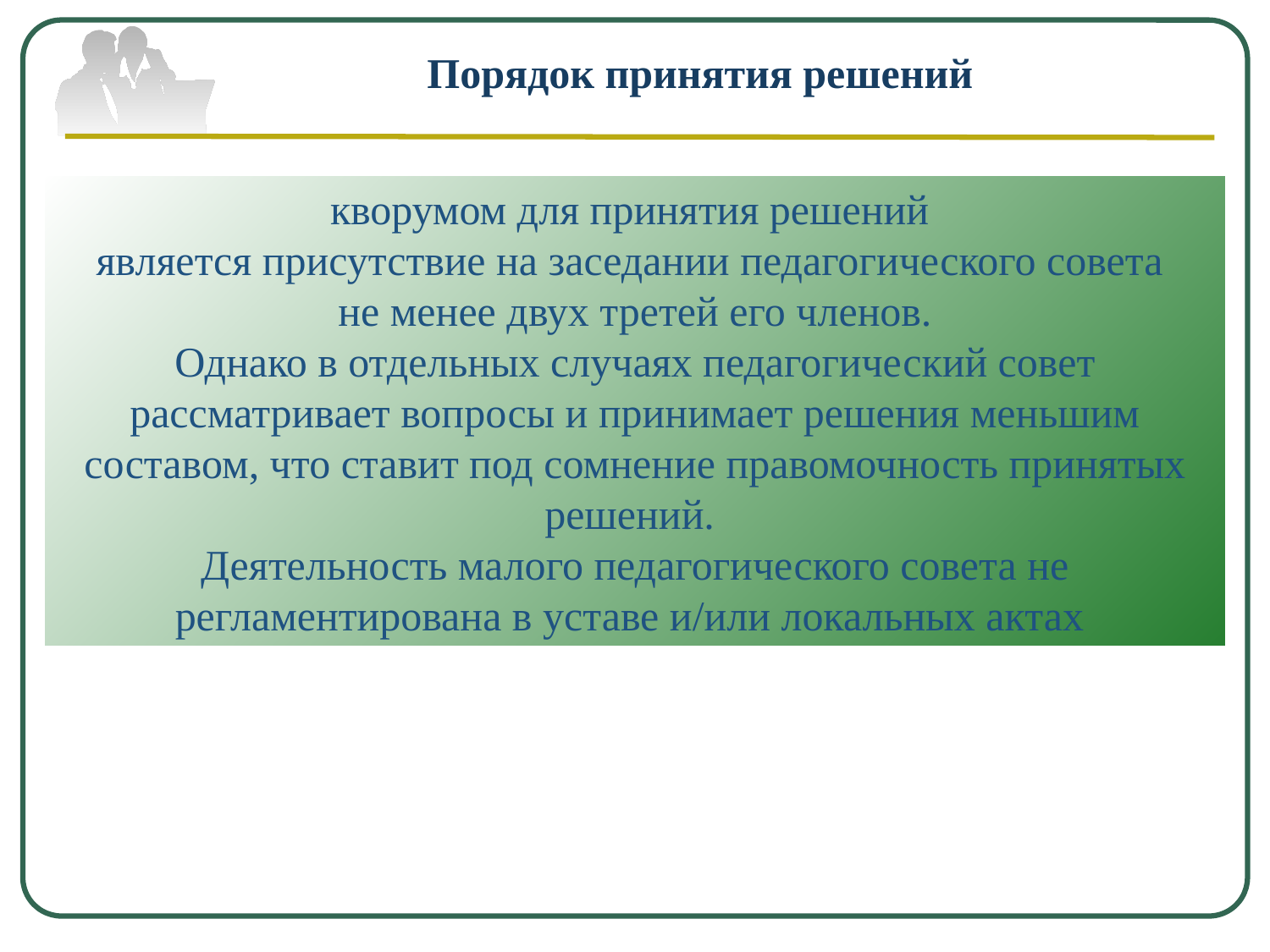

Порядок принятия решений
кворумом для принятия решений
является присутствие на заседании педагогического совета
не менее двух третей его членов.
Однако в отдельных случаях педагогический совет рассматривает вопросы и принимает решения меньшим составом, что ставит под сомнение правомочность принятых решений.
Деятельность малого педагогического совета не регламентирована в уставе и/или локальных актах